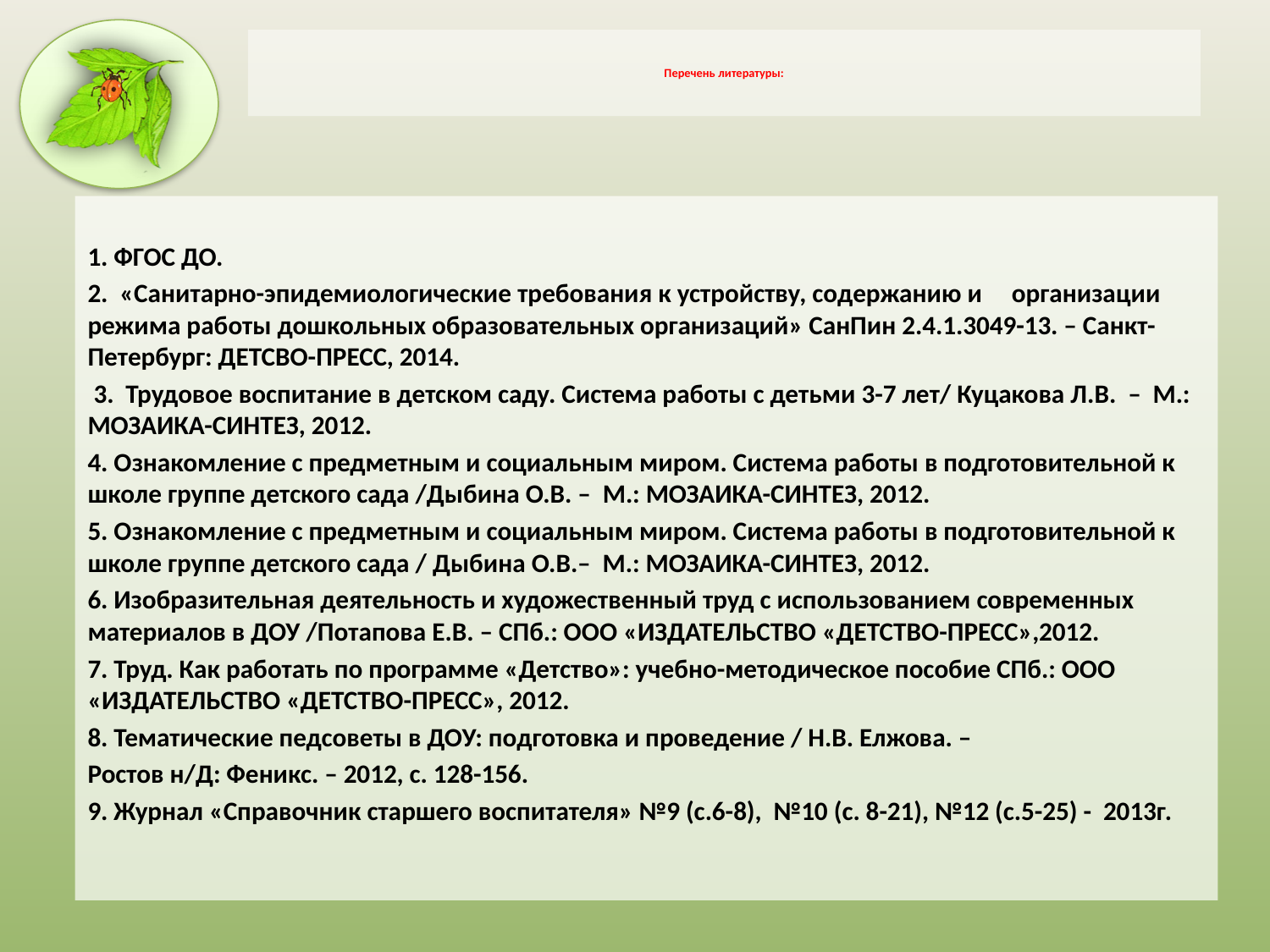

# Перечень литературы:

1. ФГОС ДО.
2.  «Санитарно-эпидемиологические требования к устройству, содержанию и     организации режима работы дошкольных образовательных организаций» СанПин 2.4.1.3049-13. – Санкт-Петербург: ДЕТСВО-ПРЕСС, 2014.
 3.  Трудовое воспитание в детском саду. Система работы с детьми 3-7 лет/ Куцакова Л.В.  –  М.: МОЗАИКА-СИНТЕЗ, 2012.
4. Ознакомление с предметным и социальным миром. Система работы в подготовительной к школе группе детского сада /Дыбина О.В. –  М.: МОЗАИКА-СИНТЕЗ, 2012.
5. Ознакомление с предметным и социальным миром. Система работы в подготовительной к школе группе детского сада / Дыбина О.В.–  М.: МОЗАИКА-СИНТЕЗ, 2012.
6. Изобразительная деятельность и художественный труд с использованием современных материалов в ДОУ /Потапова Е.В. – СПб.: ООО «ИЗДАТЕЛЬСТВО «ДЕТСТВО-ПРЕСС»,2012.
7. Труд. Как работать по программе «Детство»: учебно-методическое пособие СПб.: ООО «ИЗДАТЕЛЬСТВО «ДЕТСТВО-ПРЕСС», 2012.
8. Тематические педсоветы в ДОУ: подготовка и проведение / Н.В. Елжова. –
Ростов н/Д: Феникс. – 2012, с. 128-156.
9. Журнал «Справочник старшего воспитателя» №9 (с.6-8),  №10 (с. 8-21), №12 (с.5-25) -  2013г.